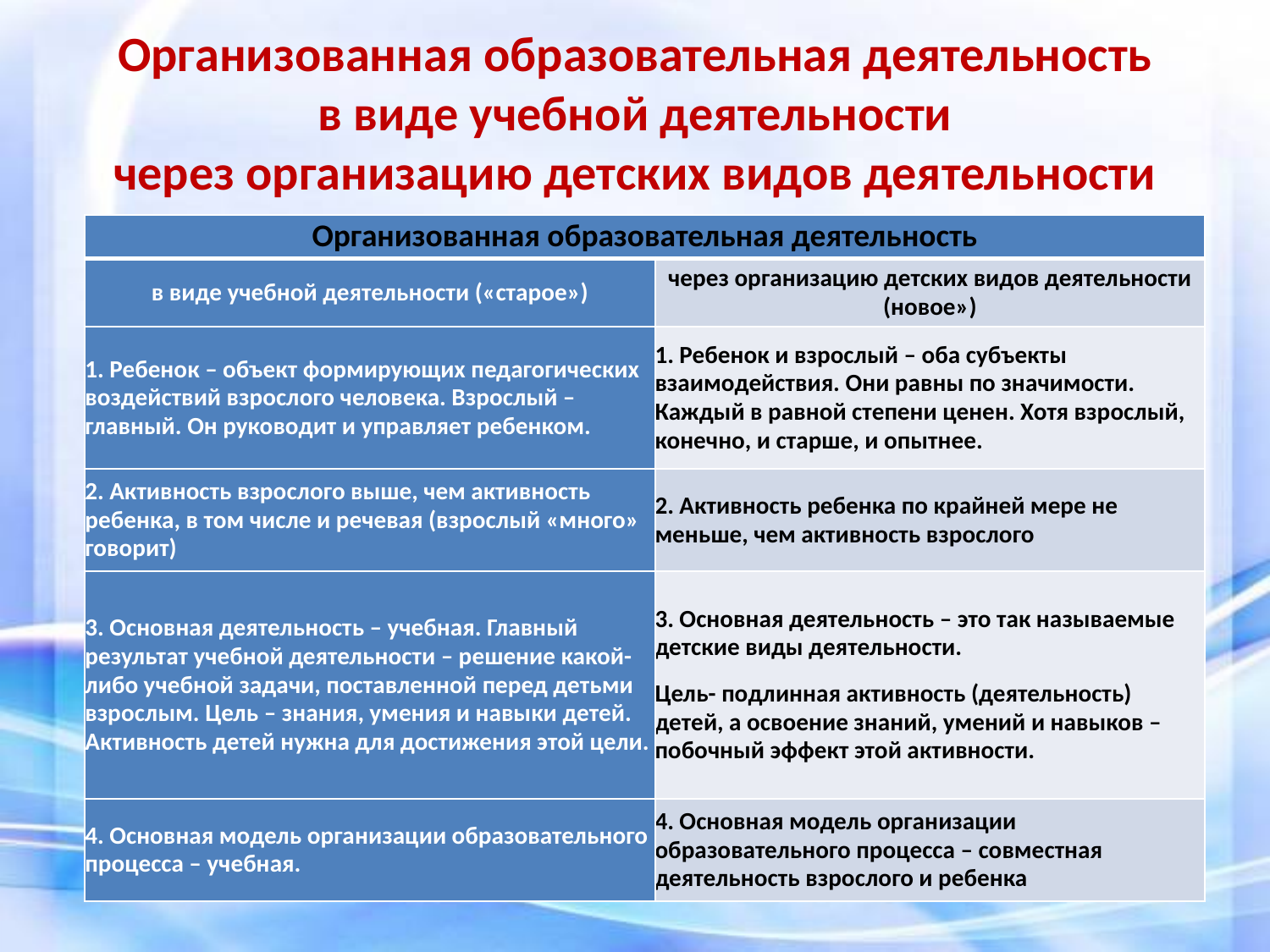

Организованная образовательная деятельность
в виде учебной деятельности
через организацию детских видов деятельности
| Организованная образовательная деятельность |  |
| --- | --- |
| в виде учебной деятельности («старое») | через организацию детских видов деятельности (новое») |
| 1. Ребенок – объект формирующих педагогических воздействий взрослого человека. Взрослый – главный. Он руководит и управляет ребенком. | 1. Ребенок и взрослый – оба субъекты взаимодействия. Они равны по значимости. Каждый в равной степени ценен. Хотя взрослый, конечно, и старше, и опытнее. |
| 2. Активность взрослого выше, чем активность ребенка, в том числе и речевая (взрослый «много» говорит) | 2. Активность ребенка по крайней мере не меньше, чем активность взрослого |
| 3. Основная деятельность – учебная. Главный результат учебной деятельности – решение какой-либо учебной задачи, поставленной перед детьми взрослым. Цель – знания, умения и навыки детей. Активность детей нужна для достижения этой цели. | 3. Основная деятельность – это так называемые детские виды деятельности. Цель- подлинная активность (деятельность) детей, а освоение знаний, умений и навыков – побочный эффект этой активности. |
| 4. Основная модель организации образовательного процесса – учебная. | 4. Основная модель организации образовательного процесса – совместная деятельность взрослого и ребенка |